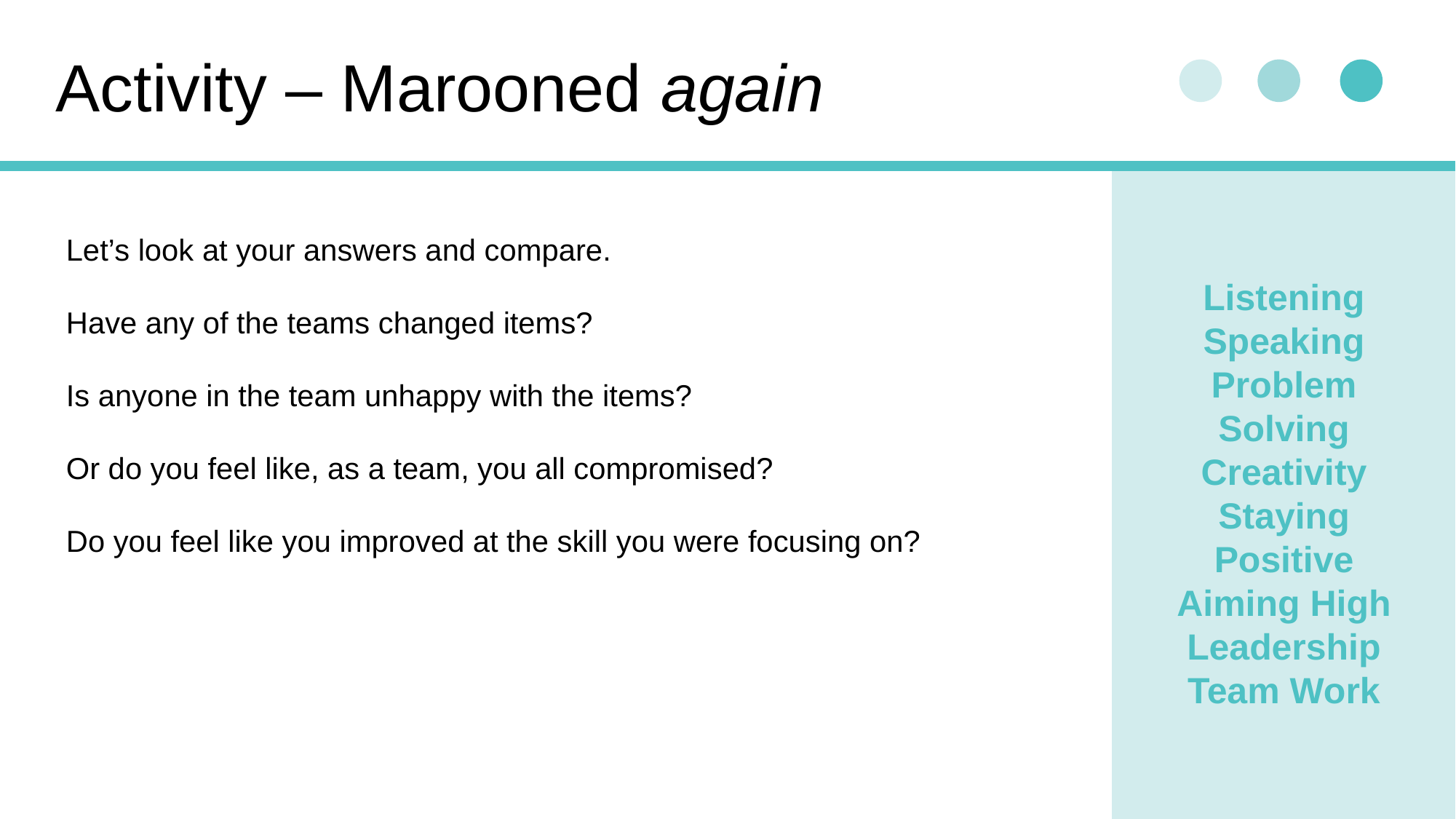

Activity – Marooned again

Let’s look at your answers and compare.

Have any of the teams changed items?

Is anyone in the team unhappy with the items?

Or do you feel like, as a team, you all compromised?

Do you feel like you improved at the skill you were focusing on?

Listening
Speaking
Problem Solving
Creativity
Staying Positive
Aiming High
Leadership
Team Work